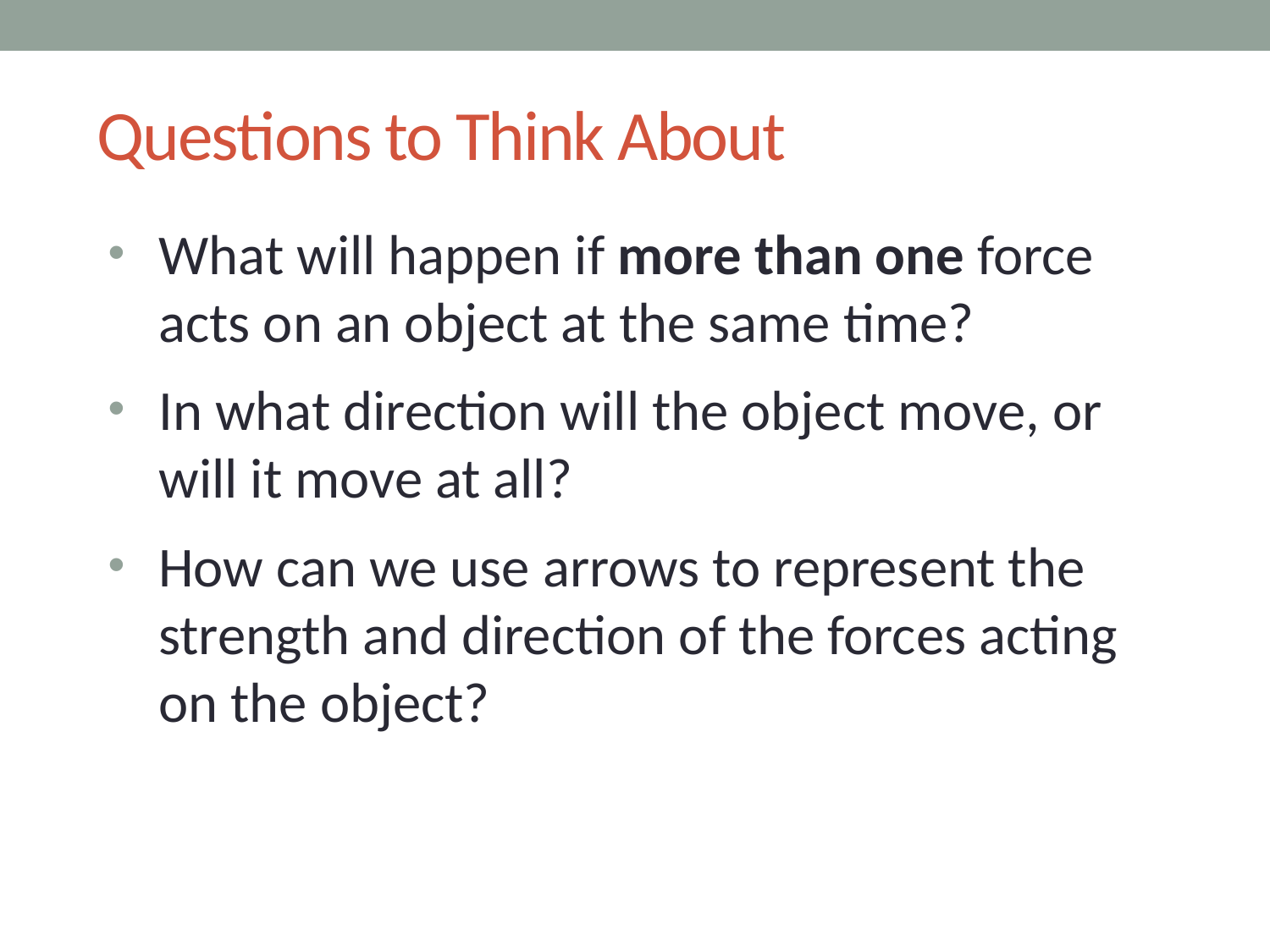

# Questions to Think About
What will happen if more than one force acts on an object at the same time?
In what direction will the object move, or will it move at all?
How can we use arrows to represent the strength and direction of the forces acting
on the object?